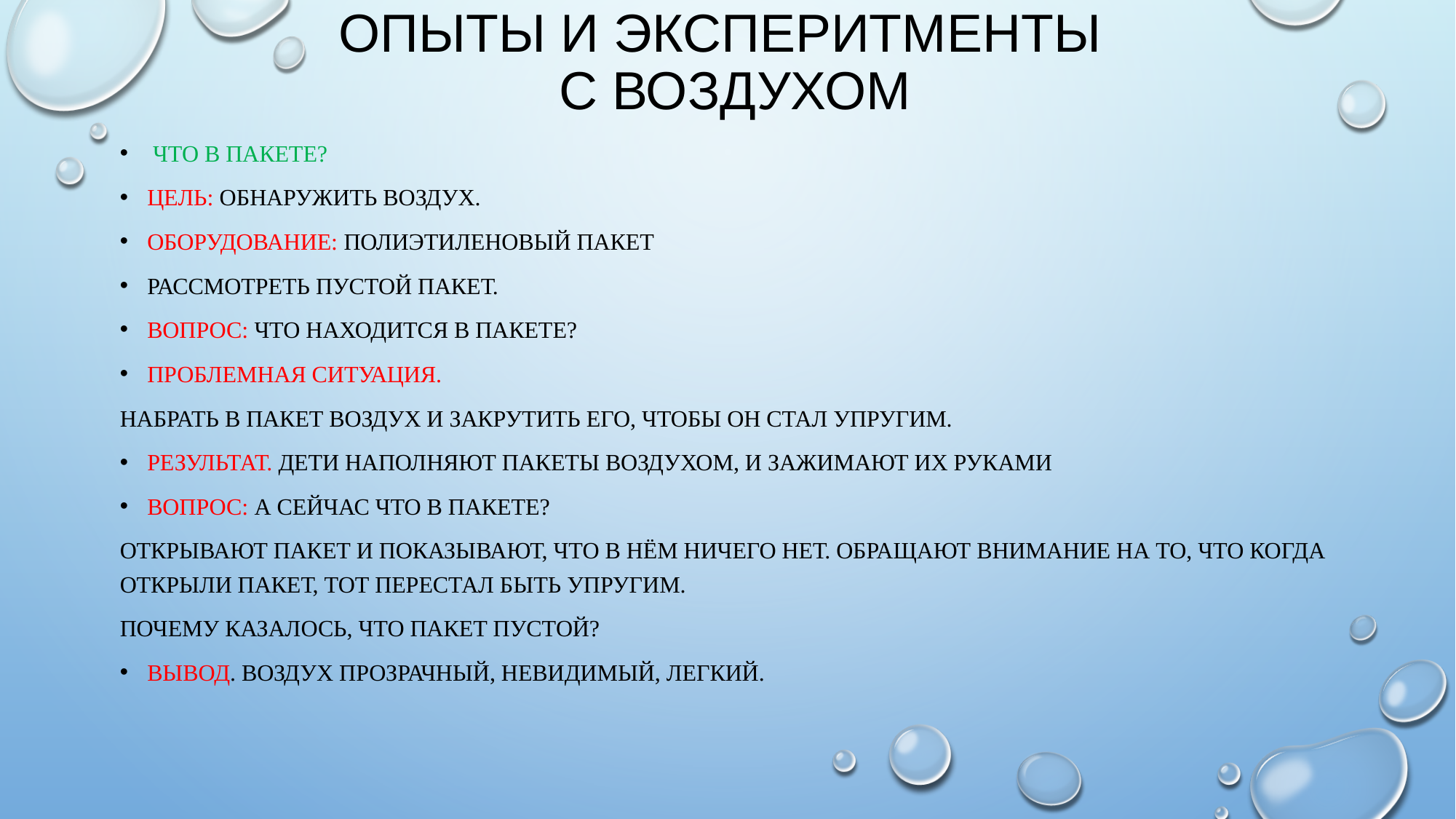

# Опыты и эксперитменты с воздухом
 Что в пакете?
Цель: обнаружить воздух.
Оборудование: полиэтиленовый пакет
Рассмотреть пустой пакет.
Вопрос: Что находится в пакете?
Проблемная ситуация.
Набрать в пакет воздух и закрутить его, чтобы он стал упругим.
Результат. Дети наполняют пакеты воздухом, и зажимают их руками
Вопрос: А сейчас что в пакете?
Открывают пакет и показывают, что в нём ничего нет. Обращают внимание на то, что когда открыли пакет, тот перестал быть упругим.
Почему казалось, что пакет пустой?
Вывод. Воздух прозрачный, невидимый, легкий.